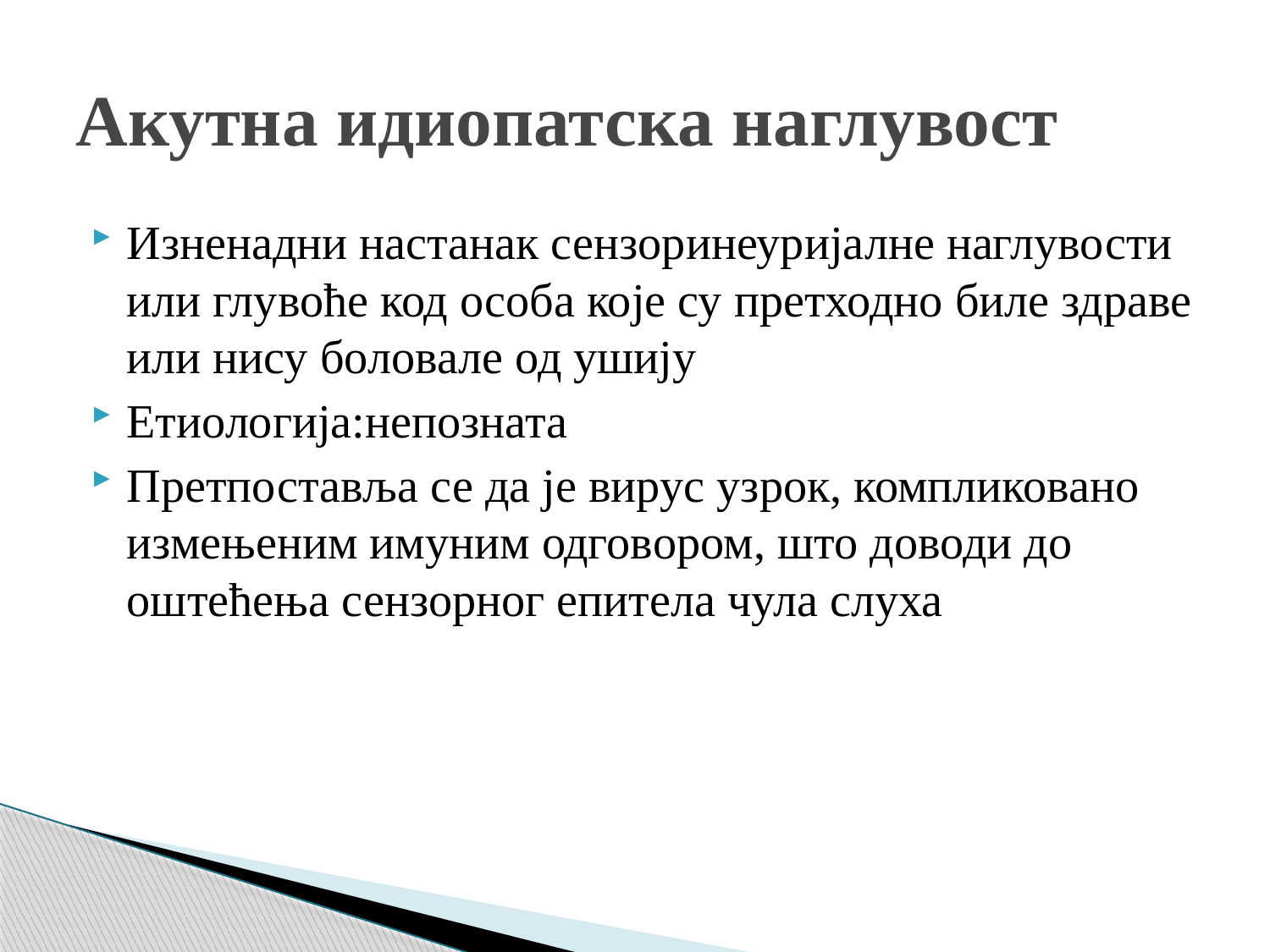

# Акутна идиопатска наглувост
Изненадни настанак сензоринеуријалне наглувости или глувоће код особа које су претходно биле здраве или нису боловале од ушију
Етиологија:непозната
Претпоставља се да је вирус узрок, компликовано измењеним имуним одговором, што доводи до оштећења сензорног епитела чула слуха